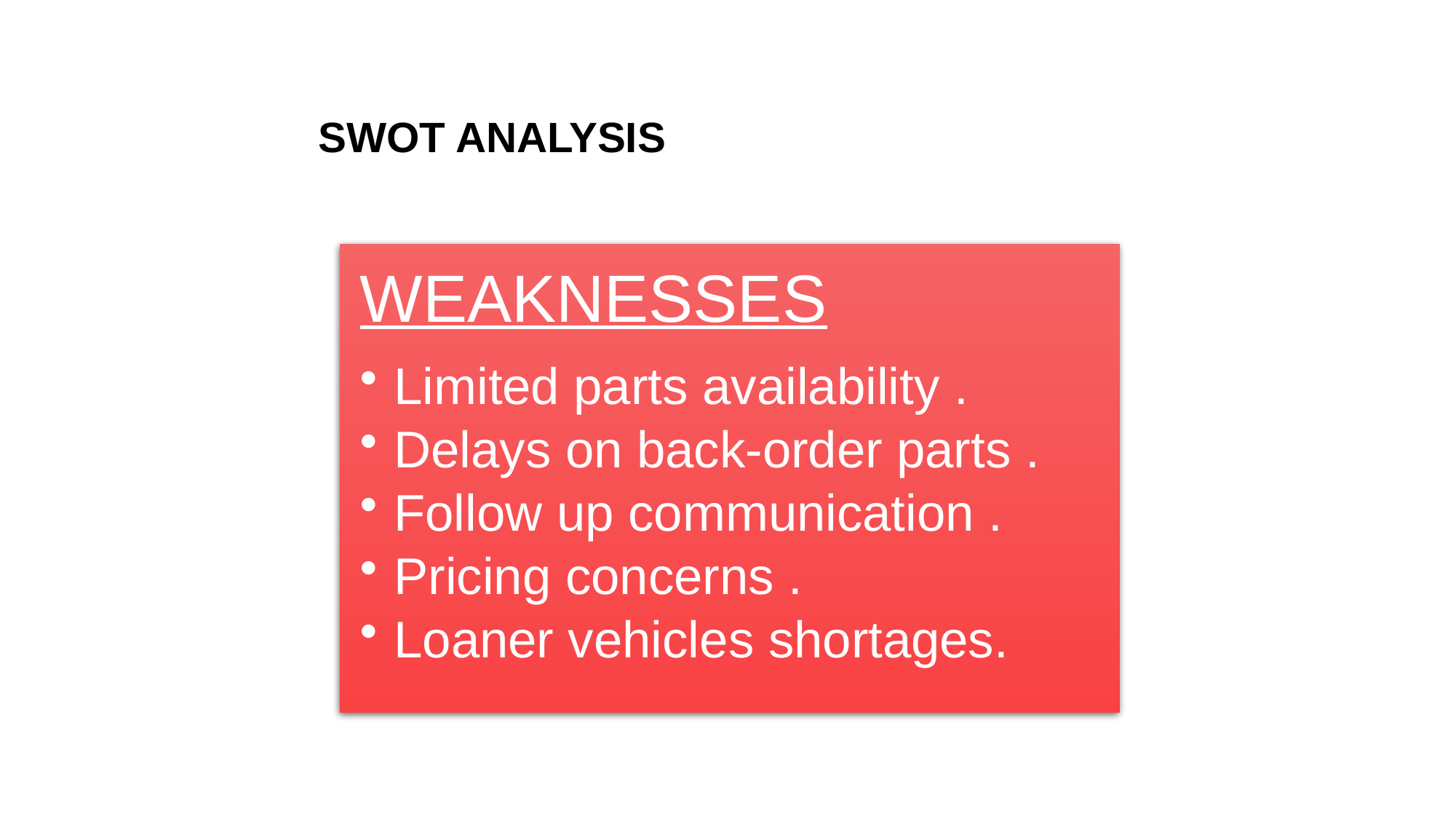

# SWOT ANALYSIS
WEAKNESSES
Limited parts availability .
Delays on back-order parts .
Follow up communication .
Pricing concerns .
Loaner vehicles shortages.